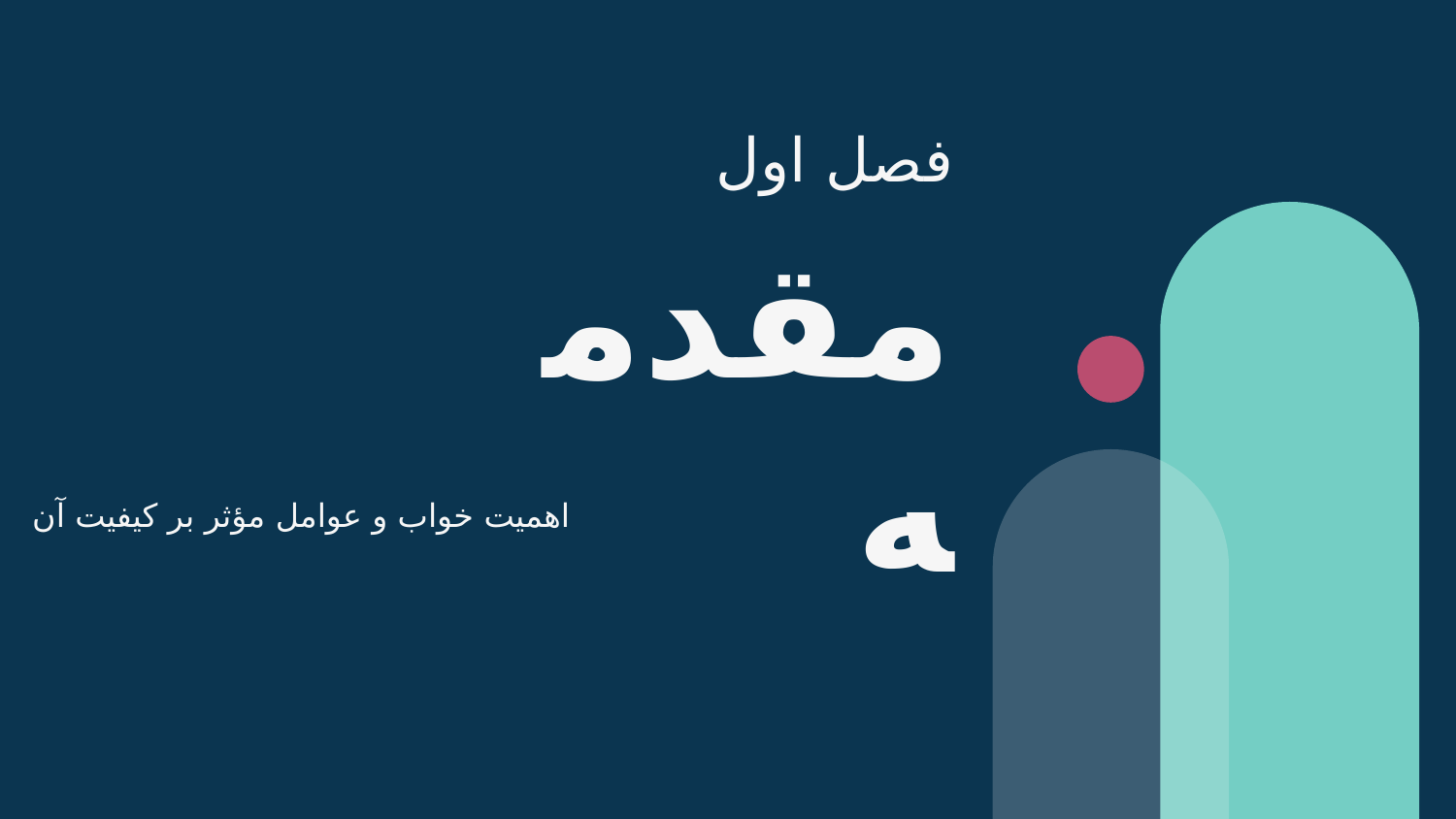

فصل اول
# مقدمه

اهمیت خواب و عوامل مؤثر بر کیفیت آن